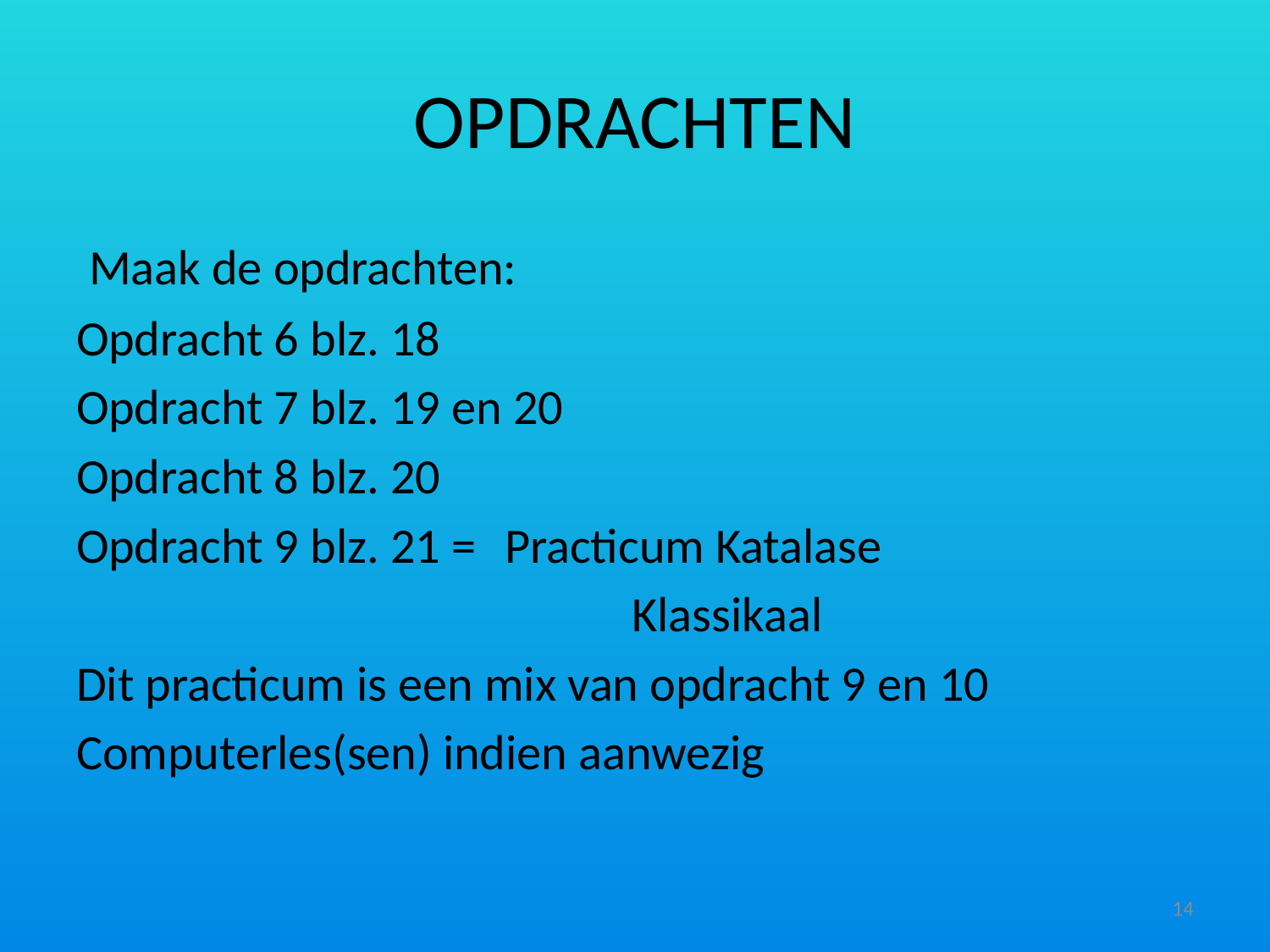

# OPDRACHTEN
 Maak de opdrachten:
Opdracht 6 blz. 18
Opdracht 7 blz. 19 en 20
Opdracht 8 blz. 20
Opdracht 9 blz. 21 = 	Practicum Katalase
					Klassikaal
Dit practicum is een mix van opdracht 9 en 10
Computerles(sen) indien aanwezig
14